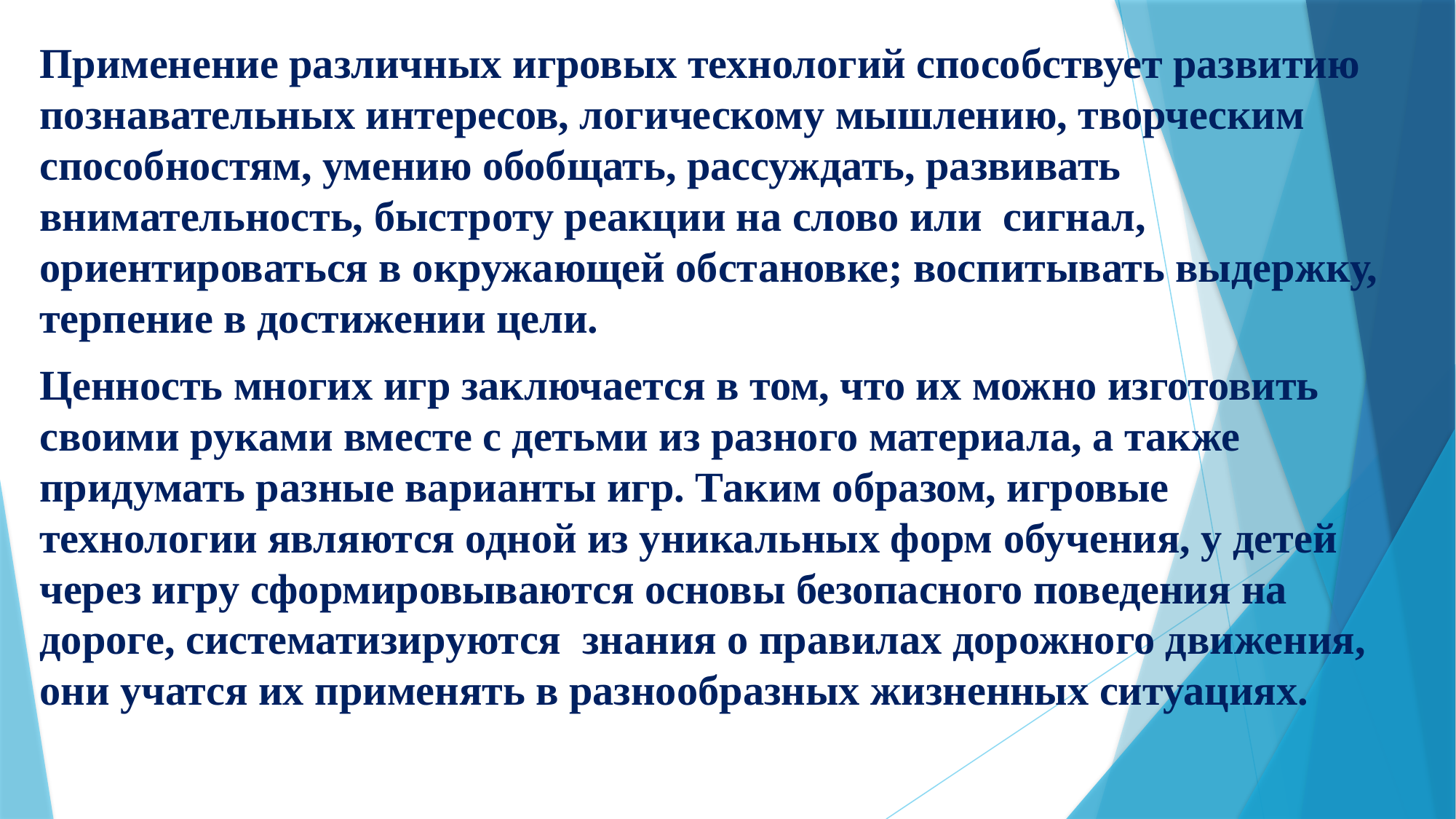

Применение различных игровых технологий способствует развитию   познавательных интересов, логическому мышлению, творческим способностям, умению обобщать, рассуждать, развивать   внимательность, быстроту реакции на слово или  сигнал, ориентироваться в окружающей обстановке; воспитывать выдержку, терпение в достижении цели.

Ценность многих игр заключается в том, что их можно изготовить своими руками вместе с детьми из разного материала, а также придумать разные варианты игр. Таким образом, игровые технологии являются одной из уникальных форм обучения, у детей через игру сформировываются основы безопасного поведения на дороге, систематизируются  знания о правилах дорожного движения, они учатся их применять в разнообразных жизненных ситуациях.